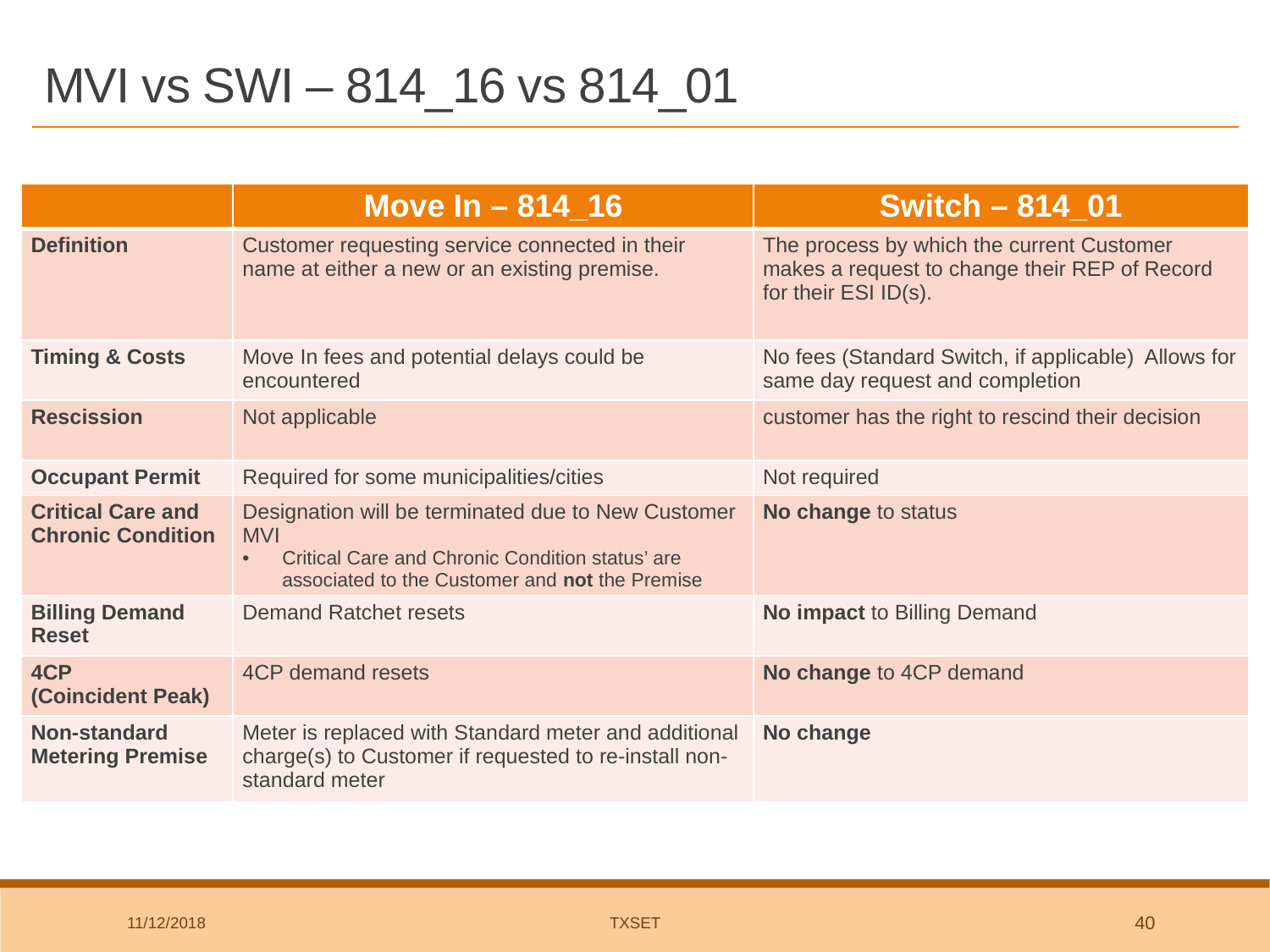

# MVI vs SWI – 814_16 vs 814_01
|  | Move In – 814\_16 | Switch – 814\_01 |
| --- | --- | --- |
| Definition | Customer requesting service connected in their name at either a new or an existing premise. | The process by which the current Customer makes a request to change their REP of Record for their ESI ID(s). |
| Timing & Costs | Move In fees and potential delays could be encountered | No fees (Standard Switch, if applicable) Allows for same day request and completion |
| Rescission | Not applicable | customer has the right to rescind their decision |
| Occupant Permit | Required for some municipalities/cities | Not required |
| Critical Care and Chronic Condition | Designation will be terminated due to New Customer MVI Critical Care and Chronic Condition status’ are associated to the Customer and not the Premise | No change to status |
| Billing Demand Reset | Demand Ratchet resets | No impact to Billing Demand |
| 4CP (Coincident Peak) | 4CP demand resets | No change to 4CP demand |
| Non-standard Metering Premise | Meter is replaced with Standard meter and additional charge(s) to Customer if requested to re-install non-standard meter | No change |
11/12/2018
TxSET
40